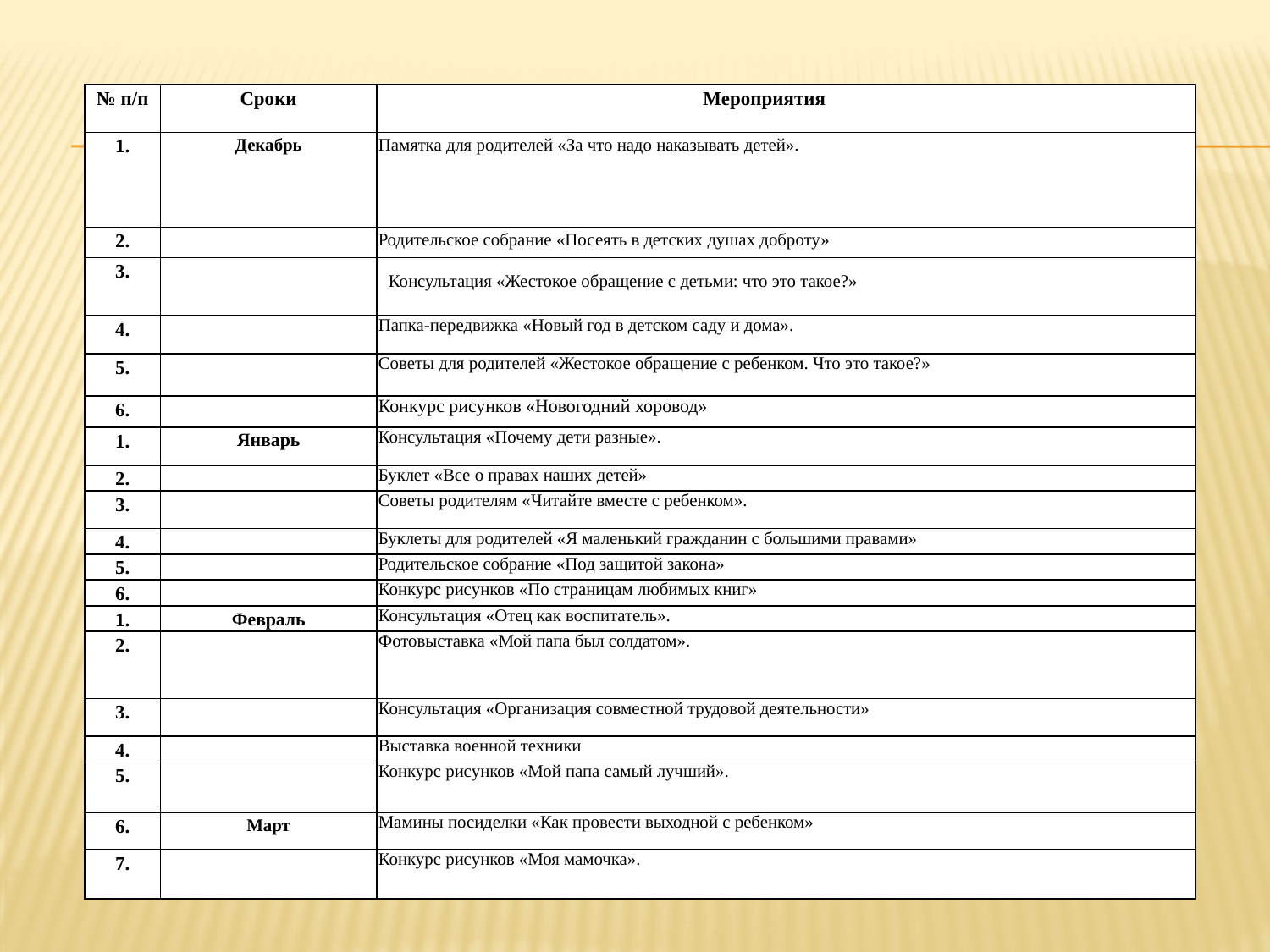

| № п/п | Сроки | Мероприятия |
| --- | --- | --- |
| 1. | Декабрь | Памятка для родителей «За что надо наказывать детей». |
| 2. |  | Родительское собрание «Посеять в детских душах доброту» |
| 3. |  | Консультация «Жестокое обращение с детьми: что это такое?» |
| 4. |  | Папка-передвижка «Новый год в детском саду и дома». |
| 5. |  | Советы для родителей «Жестокое обращение с ребенком. Что это такое?» |
| 6. |  | Конкурс рисунков «Новогодний хоровод» |
| 1. | Январь | Консультация «Почему дети разные». |
| 2. |  | Буклет «Все о правах наших детей» |
| 3. |  | Советы родителям «Читайте вместе с ребенком». |
| 4. |  | Буклеты для родителей «Я маленький гражданин с большими правами» |
| 5. |  | Родительское собрание «Под защитой закона» |
| 6. |  | Конкурс рисунков «По страницам любимых книг» |
| 1. | Февраль | Консультация «Отец как воспитатель». |
| 2. |  | Фотовыставка «Мой папа был солдатом». |
| 3. |  | Консультация «Организация совместной трудовой деятельности» |
| 4. |  | Выставка военной техники |
| 5. |  | Конкурс рисунков «Мой папа самый лучший». |
| 6. | Март | Мамины посиделки «Как провести выходной с ребенком» |
| 7. |  | Конкурс рисунков «Моя мамочка». |